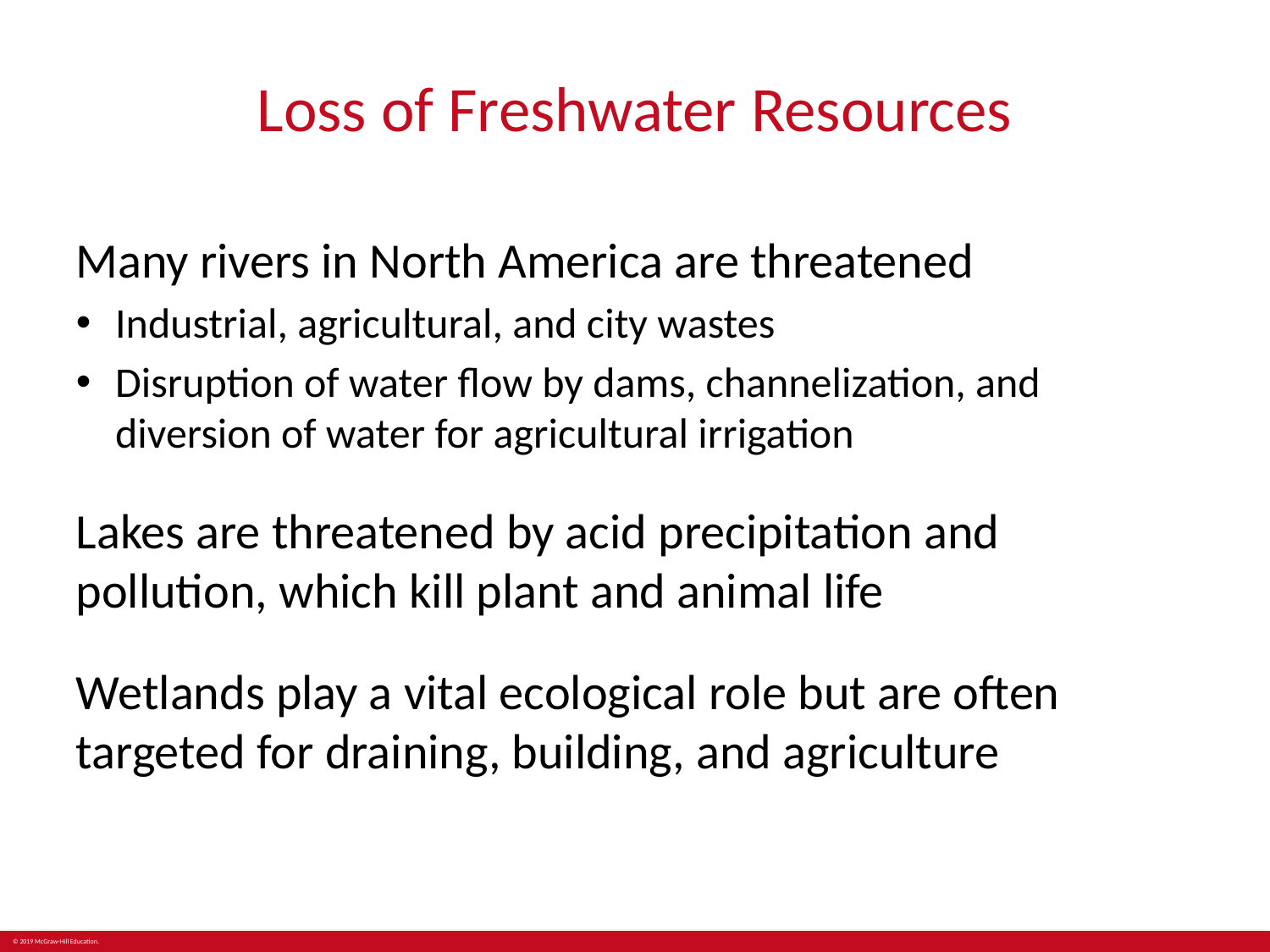

# Loss of Freshwater Resources
Many rivers in North America are threatened
Industrial, agricultural, and city wastes
Disruption of water flow by dams, channelization, and diversion of water for agricultural irrigation
Lakes are threatened by acid precipitation and pollution, which kill plant and animal life
Wetlands play a vital ecological role but are often targeted for draining, building, and agriculture